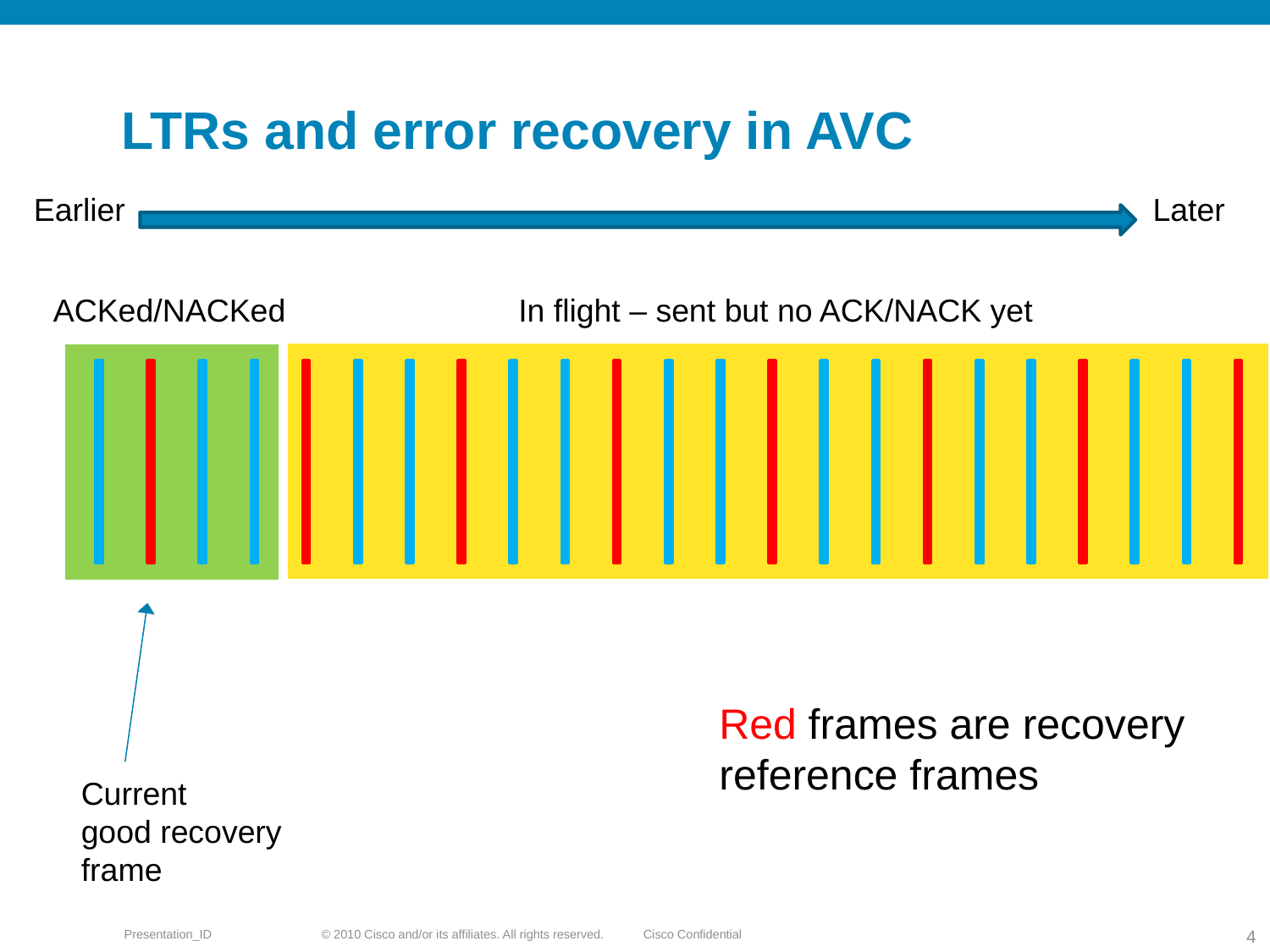

# LTRs and error recovery in AVC
Earlier
Later

ACKed/NACKed
In flight – sent but no ACK/NACK yet

Red frames are recovery
reference frames
Current
good recovery
frame